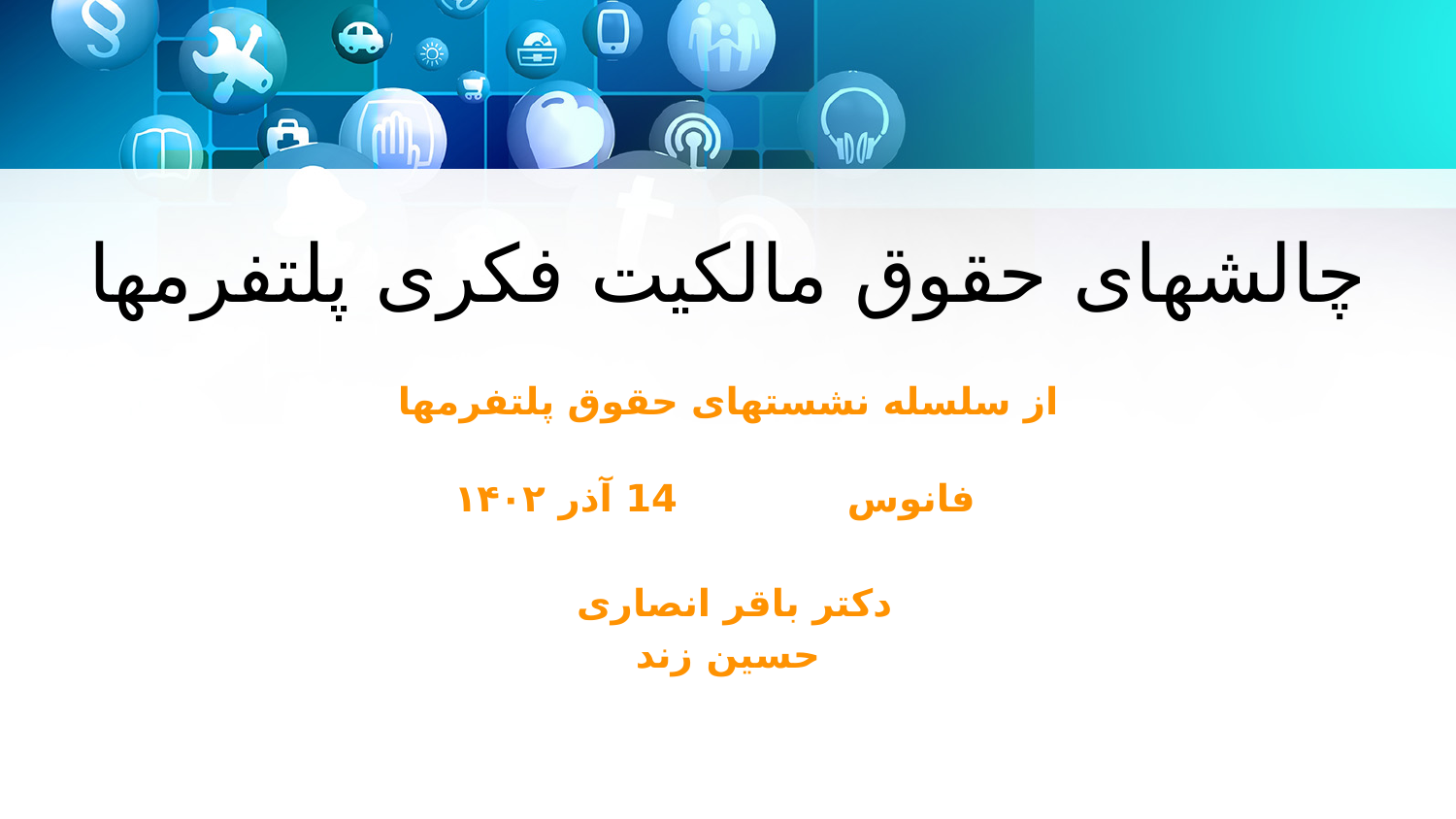

#
چالشهای حقوق مالکیت فکری پلتفرمها

از سلسله نشستهای حقوق پلتفرمها
   فانوس             14 آذر ۱۴۰۲

دکتر باقر انصاری
حسین زند